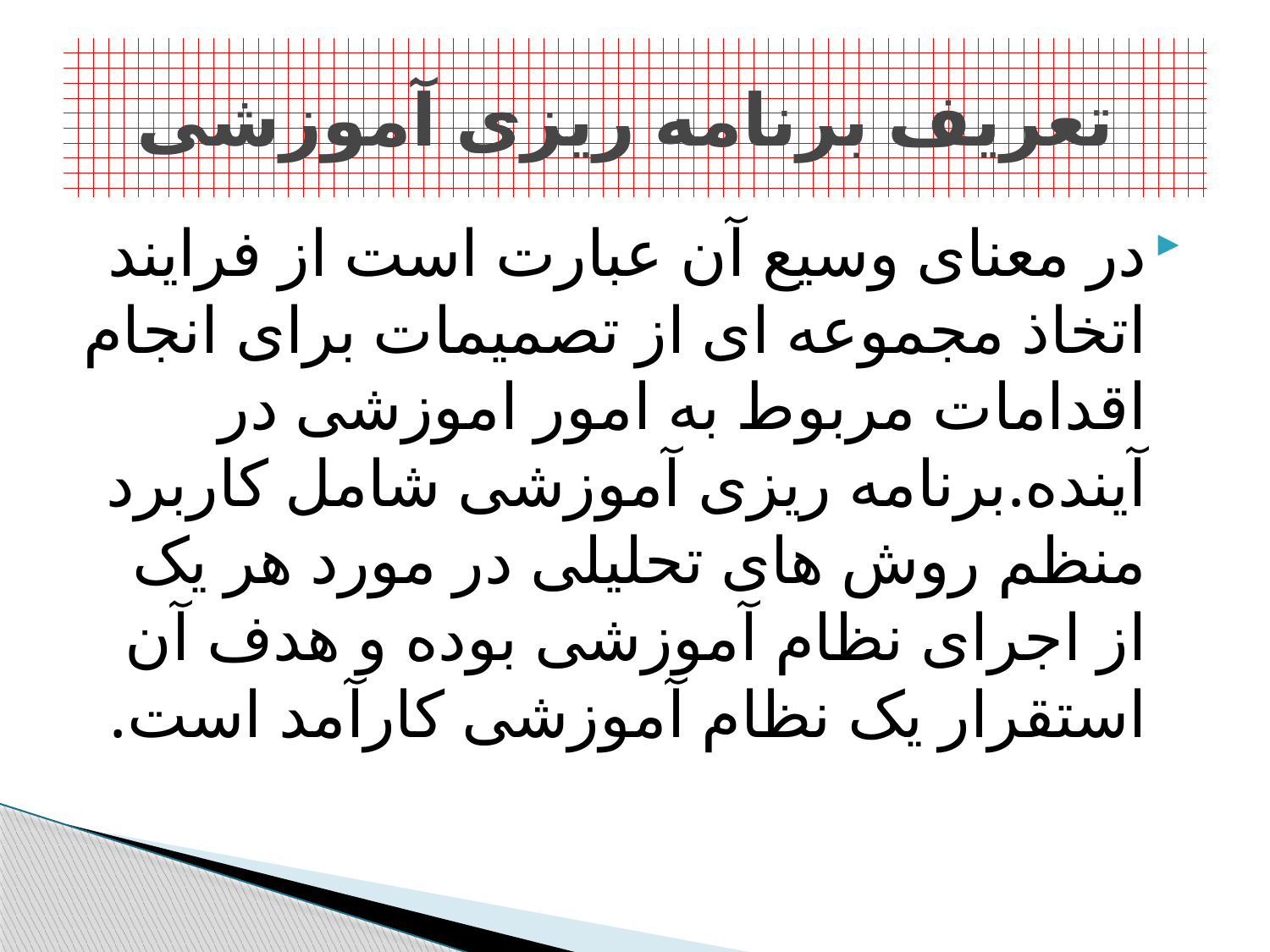

# تعریف برنامه ریزی آموزشی
در معنای وسیع آن عبارت است از فرایند اتخاذ مجموعه ای از تصمیمات برای انجام اقدامات مربوط به امور اموزشی در آینده.برنامه ریزی آموزشی شامل کاربرد منظم روش های تحلیلی در مورد هر یک از اجرای نظام آموزشی بوده و هدف آن استقرار یک نظام آموزشی کارآمد است.